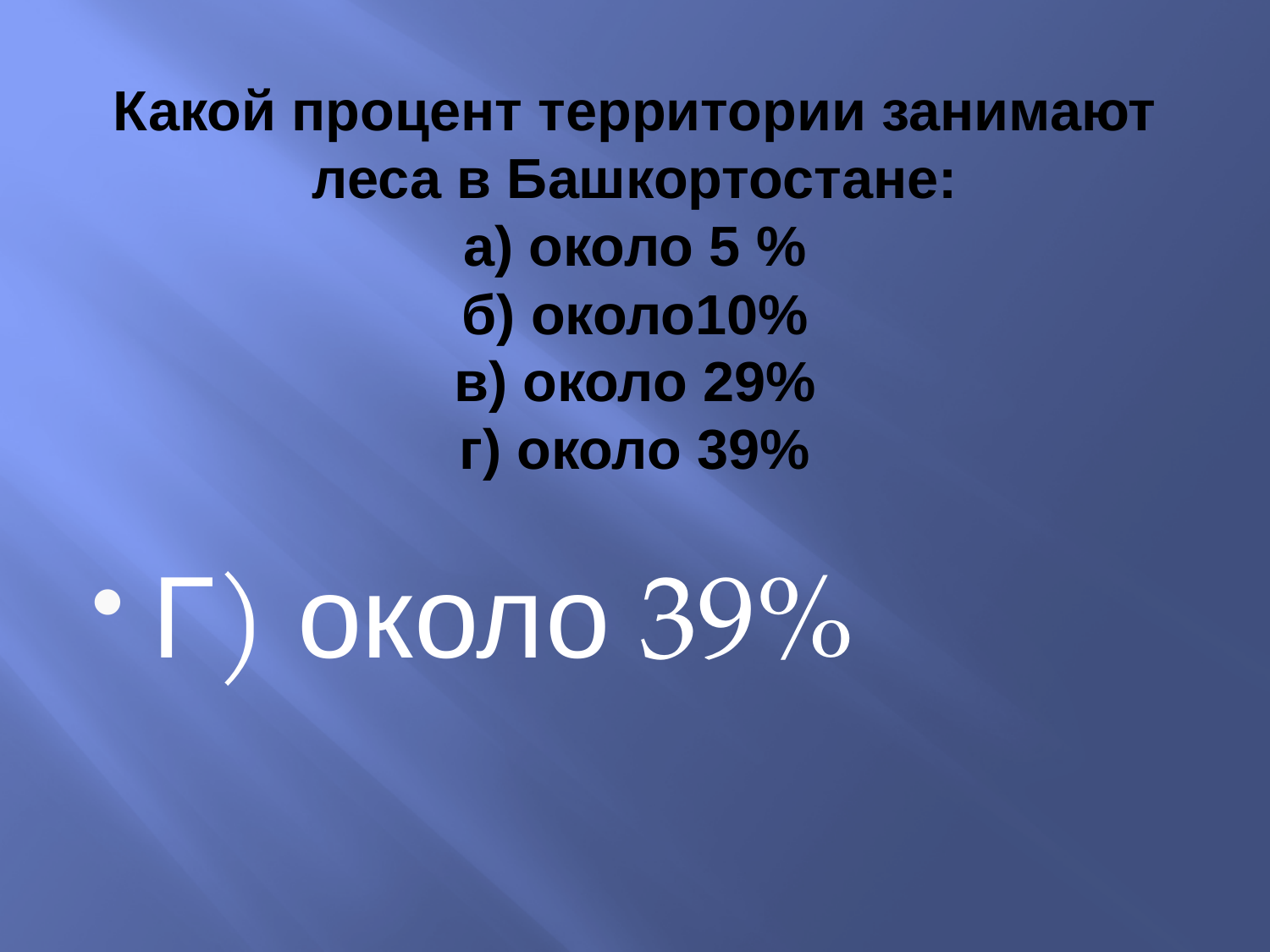

# Какой процент территории занимают леса в Башкортостане: а) около 5 % б) около10% в) около 29% г) около 39%
Г) около 39%